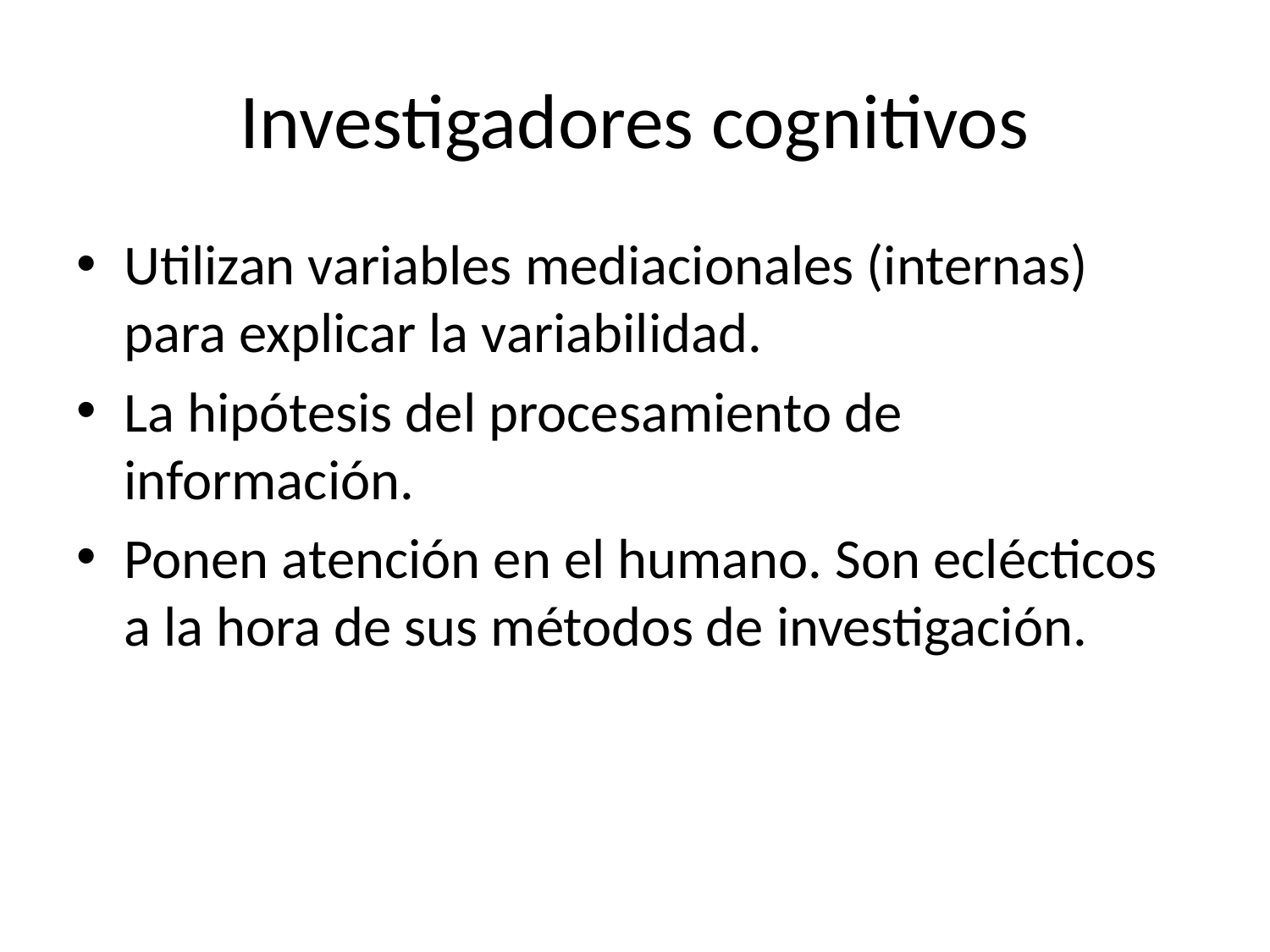

# Investigadores cognitivos
Utilizan variables mediacionales (internas) para explicar la variabilidad.
La hipótesis del procesamiento de información.
Ponen atención en el humano. Son eclécticos a la hora de sus métodos de investigación.